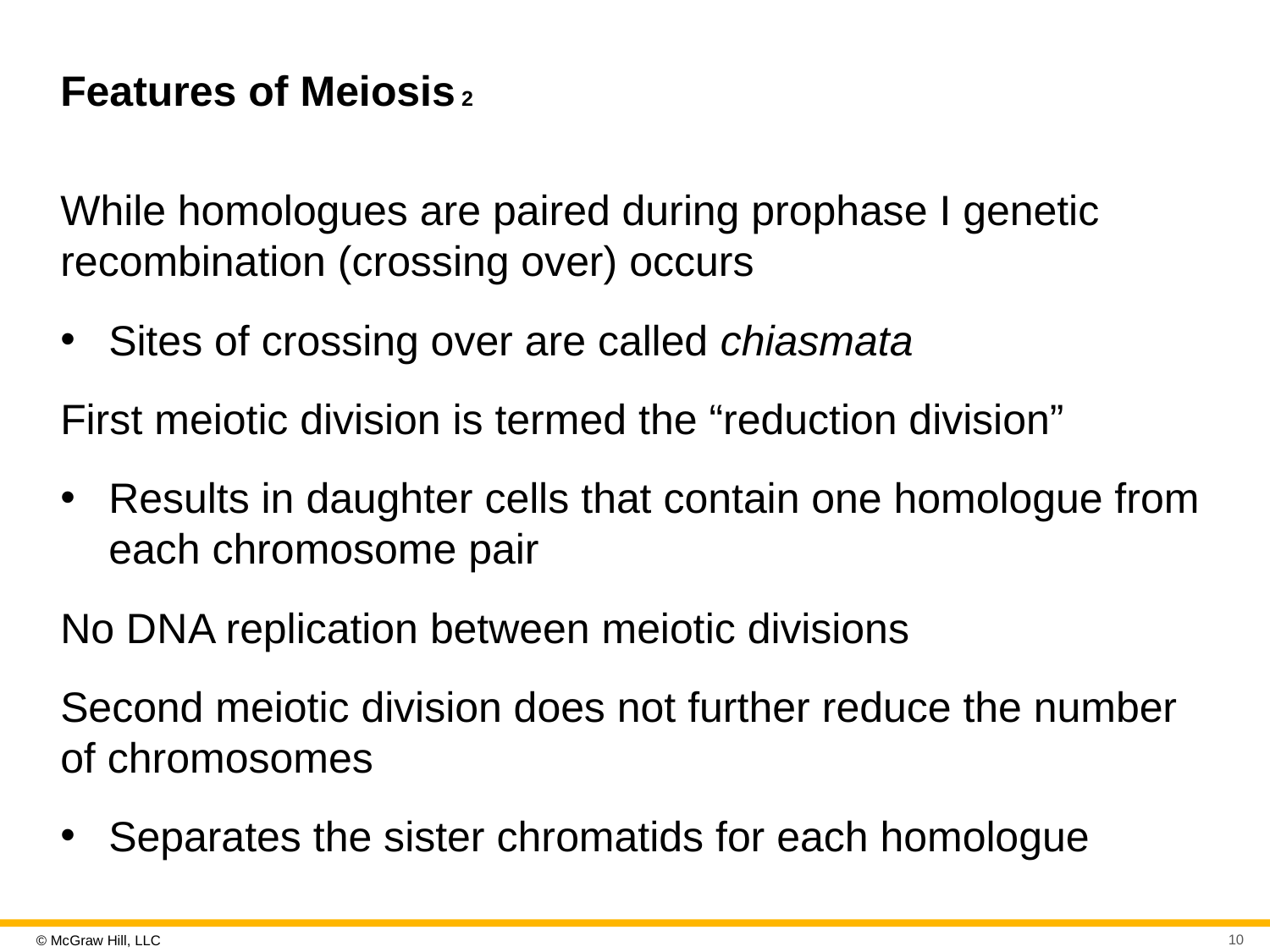

# Features of Meiosis 2
While homologues are paired during prophase I genetic recombination (crossing over) occurs
Sites of crossing over are called chiasmata
First meiotic division is termed the “reduction division”
Results in daughter cells that contain one homologue from each chromosome pair
No D N A replication between meiotic divisions
Second meiotic division does not further reduce the number of chromosomes
Separates the sister chromatids for each homologue
10